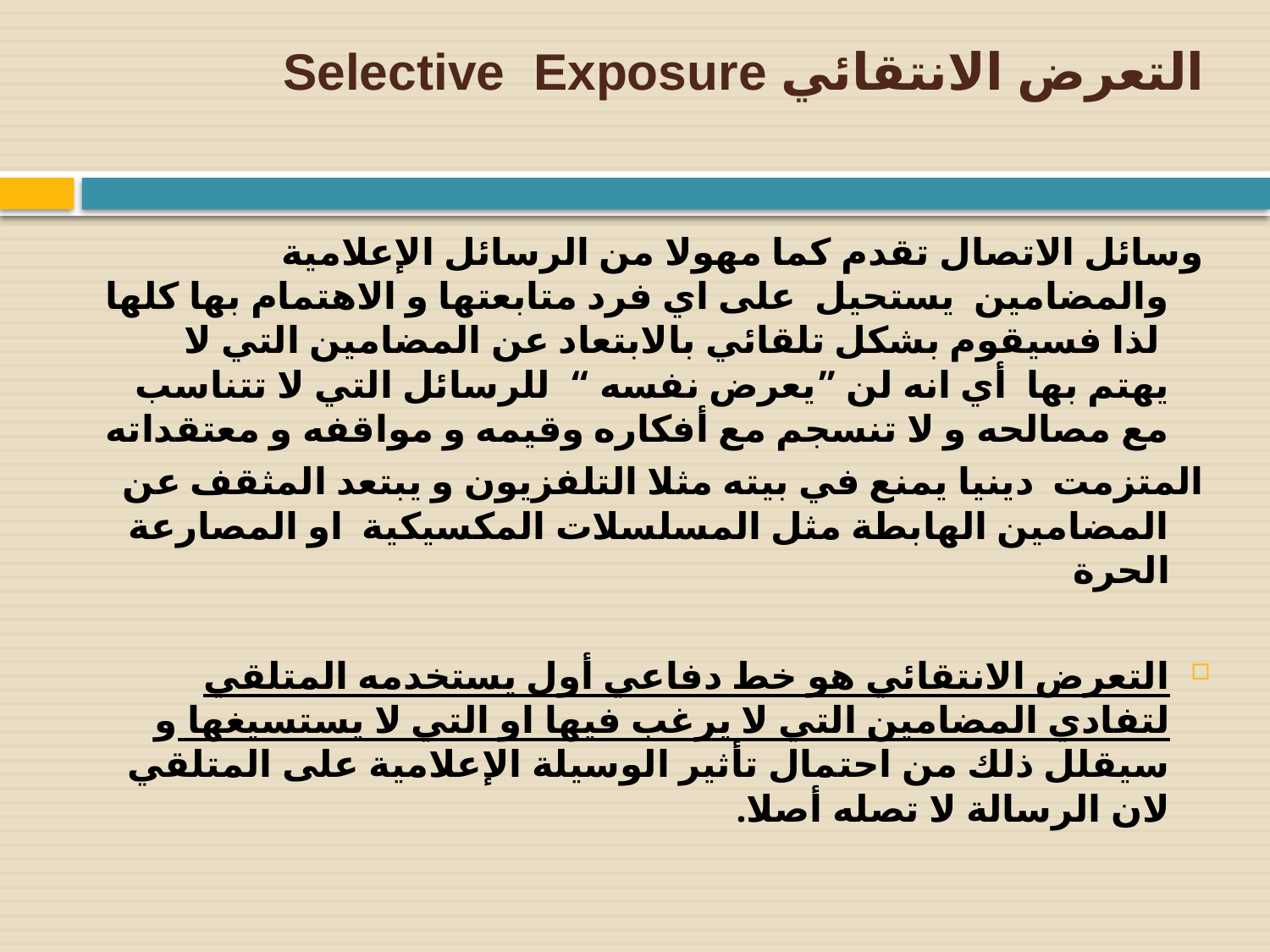

# التعرض الانتقائي Selective  Exposure
وسائل الاتصال تقدم كما مهولا من الرسائل الإعلامية والمضامين  يستحيل  على اي فرد متابعتها و الاهتمام بها كلها  لذا فسيقوم بشكل تلقائي بالابتعاد عن المضامين التي لا يهتم بها  أي انه لن ”يعرض نفسه “  للرسائل التي لا تتناسب مع مصالحه و لا تنسجم مع أفكاره وقيمه و مواقفه و معتقداته
المتزمت  دينيا يمنع في بيته مثلا التلفزيون و يبتعد المثقف عن المضامين الهابطة مثل المسلسلات المكسيكية  او المصارعة الحرة

التعرض الانتقائي هو خط دفاعي أول يستخدمه المتلقي لتفادي المضامين التي لا يرغب فيها او التي لا يستسيغها و سيقلل ذلك من احتمال تأثير الوسيلة الإعلامية على المتلقي لان الرسالة لا تصله أصلا.